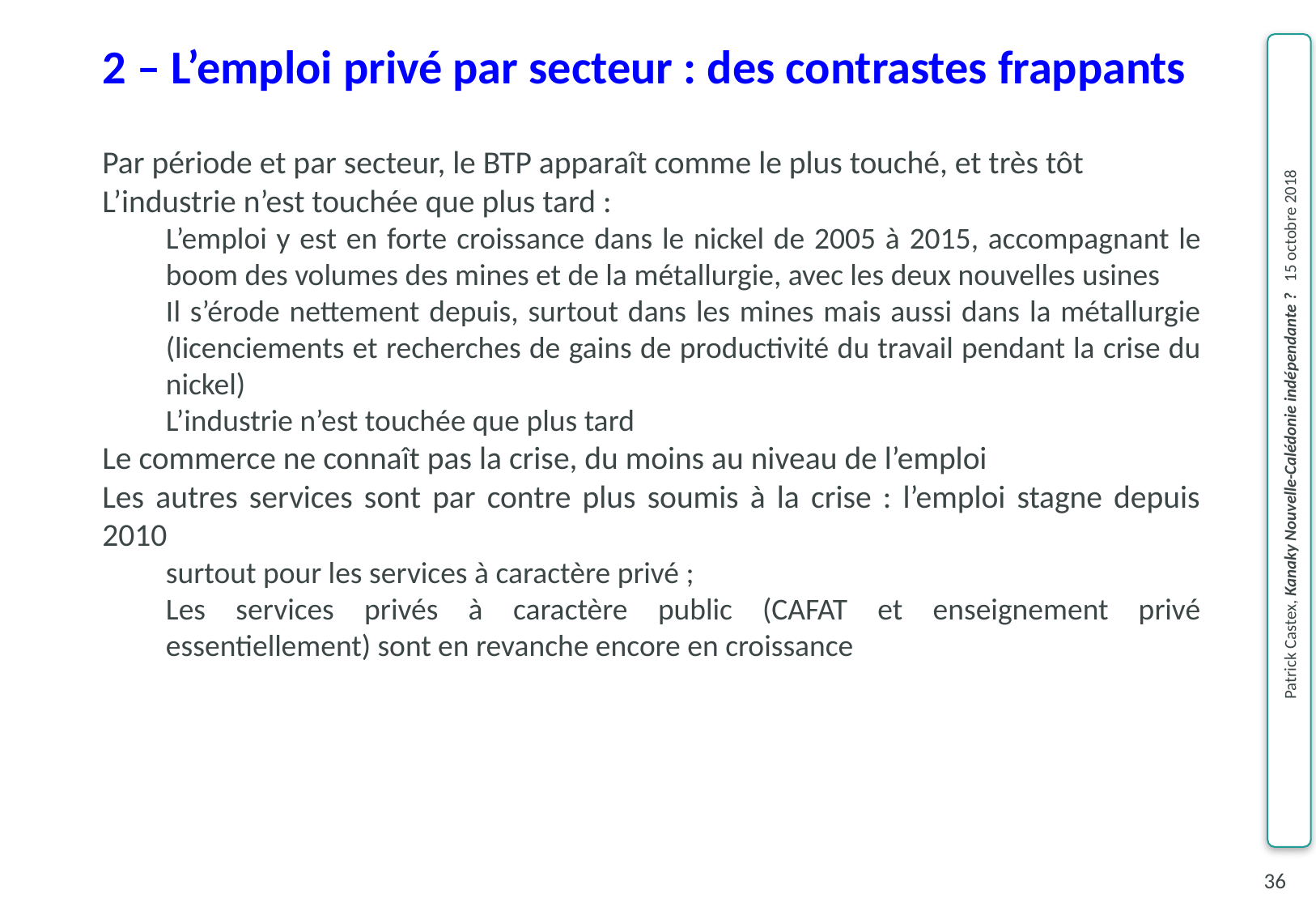

2 – L’emploi privé par secteur : des contrastes frappants
Par période et par secteur, le BTP apparaît comme le plus touché, et très tôt
L’industrie n’est touchée que plus tard :
L’emploi y est en forte croissance dans le nickel de 2005 à 2015, accompagnant le boom des volumes des mines et de la métallurgie, avec les deux nouvelles usines
Il s’érode nettement depuis, surtout dans les mines mais aussi dans la métallurgie (licenciements et recherches de gains de productivité du travail pendant la crise du nickel)
L’industrie n’est touchée que plus tard
Le commerce ne connaît pas la crise, du moins au niveau de l’emploi
Les autres services sont par contre plus soumis à la crise : l’emploi stagne depuis 2010
surtout pour les services à caractère privé ;
Les services privés à caractère public (CAFAT et enseignement privé essentiellement) sont en revanche encore en croissance